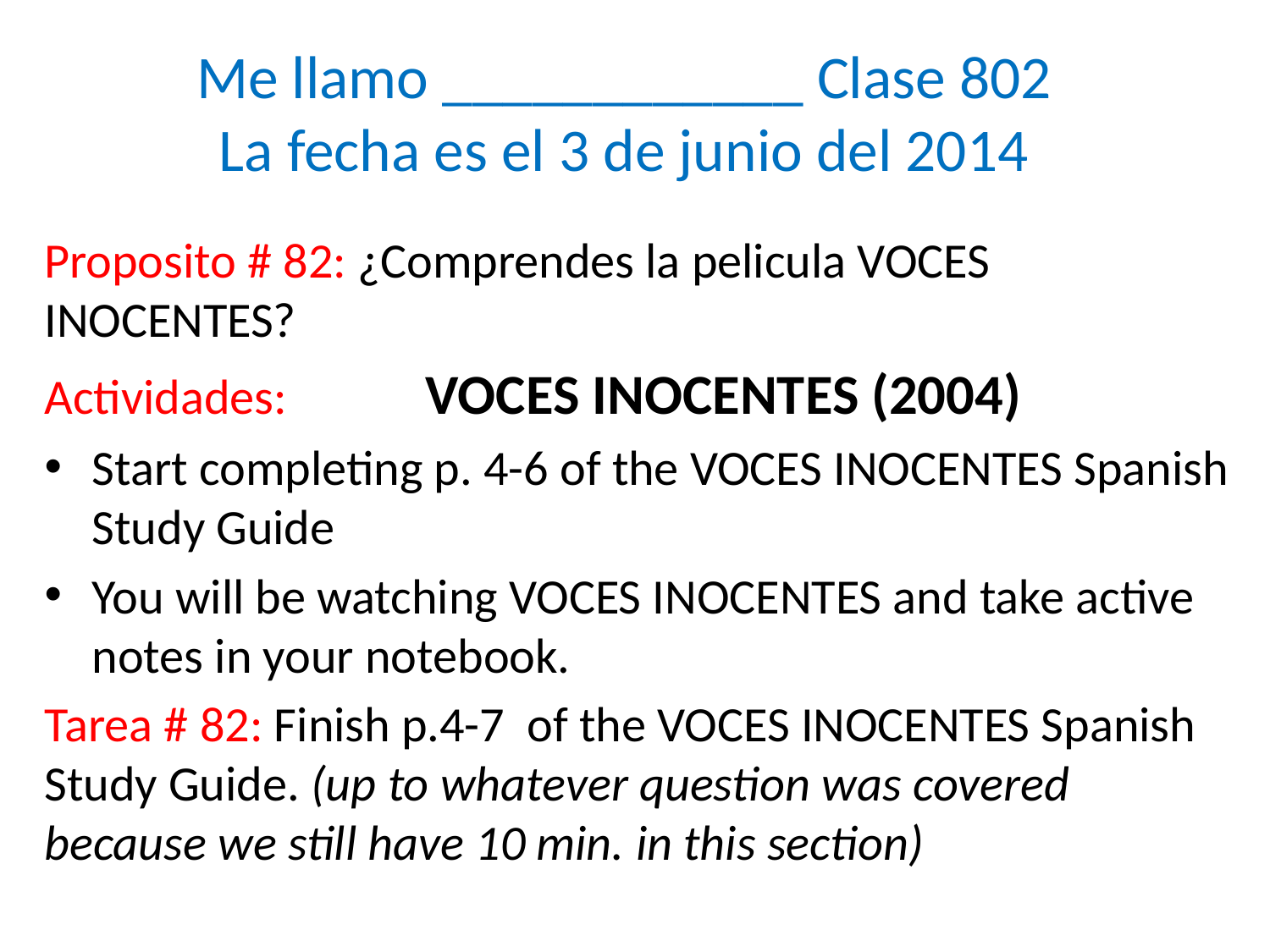

# Me llamo ____________ Clase 802 La fecha es el 3 de junio del 2014
Proposito # 82: ¿Comprendes la pelicula VOCES INOCENTES?
Actividades: 	VOCES INOCENTES (2004)
Start completing p. 4-6 of the VOCES INOCENTES Spanish Study Guide
You will be watching VOCES INOCENTES and take active notes in your notebook.
Tarea # 82: Finish p.4-7  of the VOCES INOCENTES Spanish Study Guide. (up to whatever question was covered because we still have 10 min. in this section)